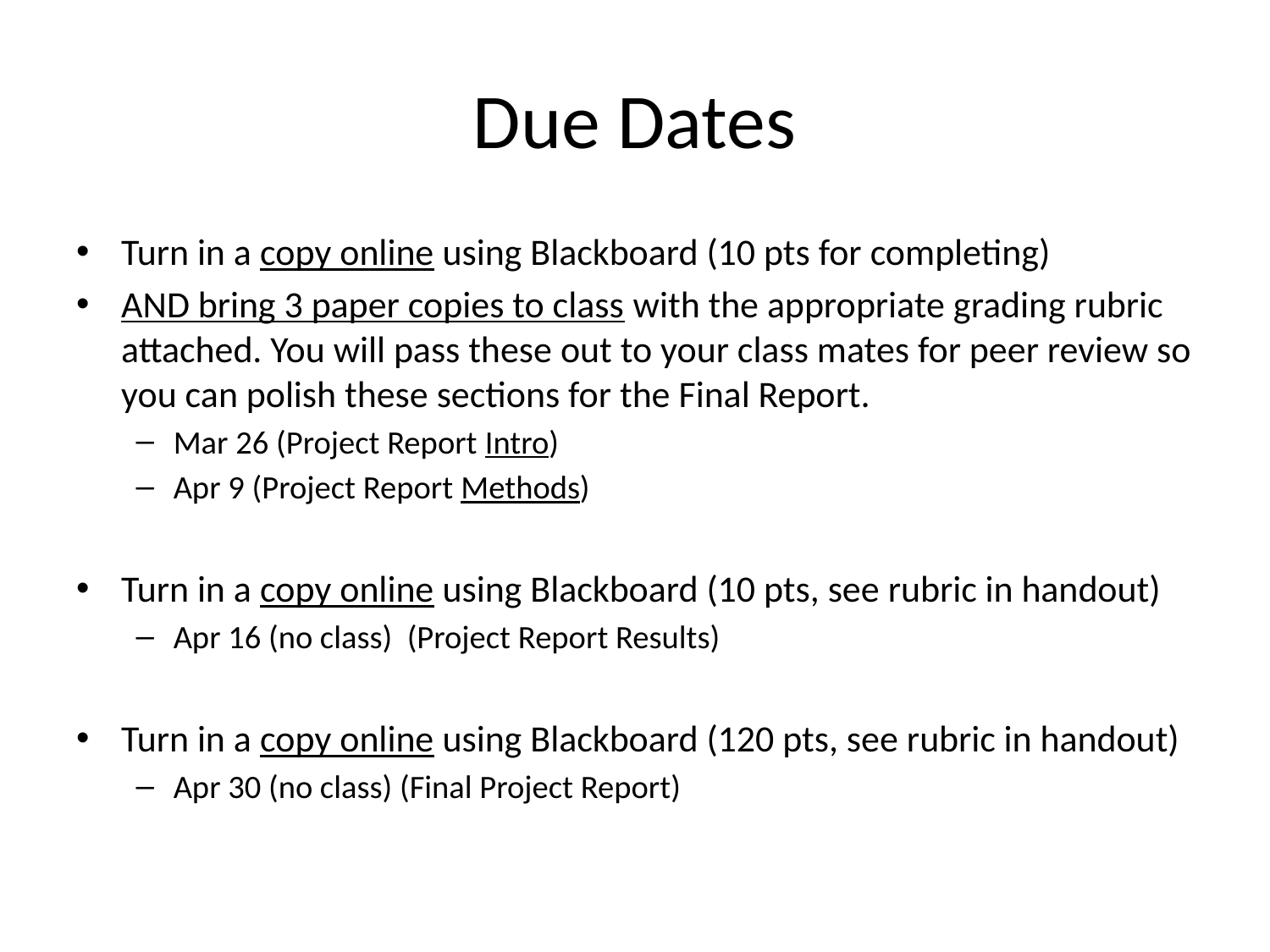

# Due Dates
Turn in a copy online using Blackboard (10 pts for completing)
AND bring 3 paper copies to class with the appropriate grading rubric attached. You will pass these out to your class mates for peer review so you can polish these sections for the Final Report.
Mar 26 (Project Report Intro)
Apr 9 (Project Report Methods)

Turn in a copy online using Blackboard (10 pts, see rubric in handout)
Apr 16 (no class)  (Project Report Results)

Turn in a copy online using Blackboard (120 pts, see rubric in handout)
Apr 30 (no class) (Final Project Report)